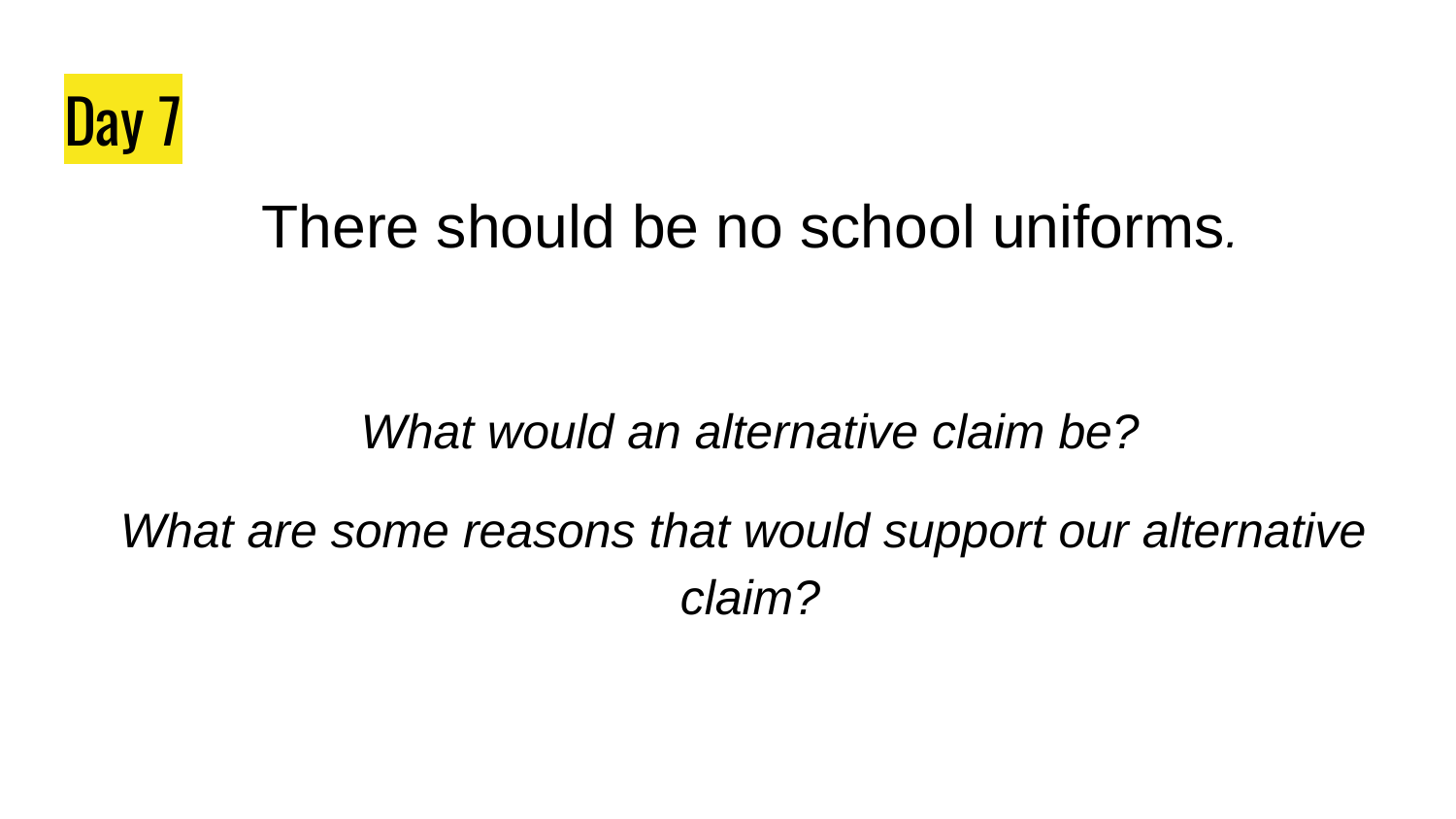

# Day 7
There should be no school uniforms.

What would an alternative claim be?
What are some reasons that would support our alternative  claim?